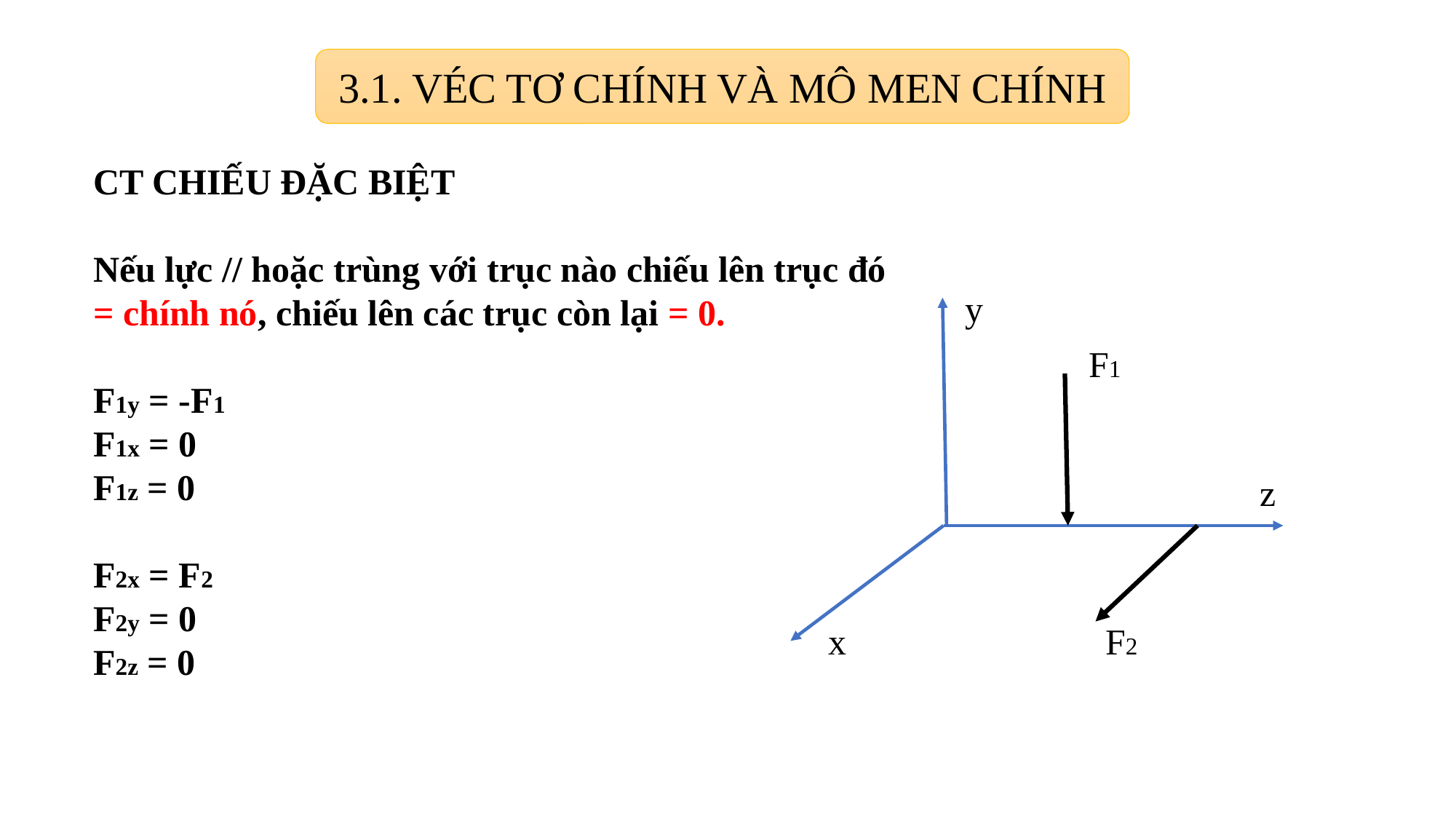

3.1. VÉC TƠ CHÍNH VÀ MÔ MEN CHÍNH
CT CHIẾU ĐẶC BIỆT

Nếu lực // hoặc trùng với trục nào chiếu lên trục đó = chính nó, chiếu lên các trục còn lại = 0.

F1y = -F1
F1x = 0
F1z = 0

F2x = F2
F2y = 0
F2z = 0

y
F1
z
F2
x